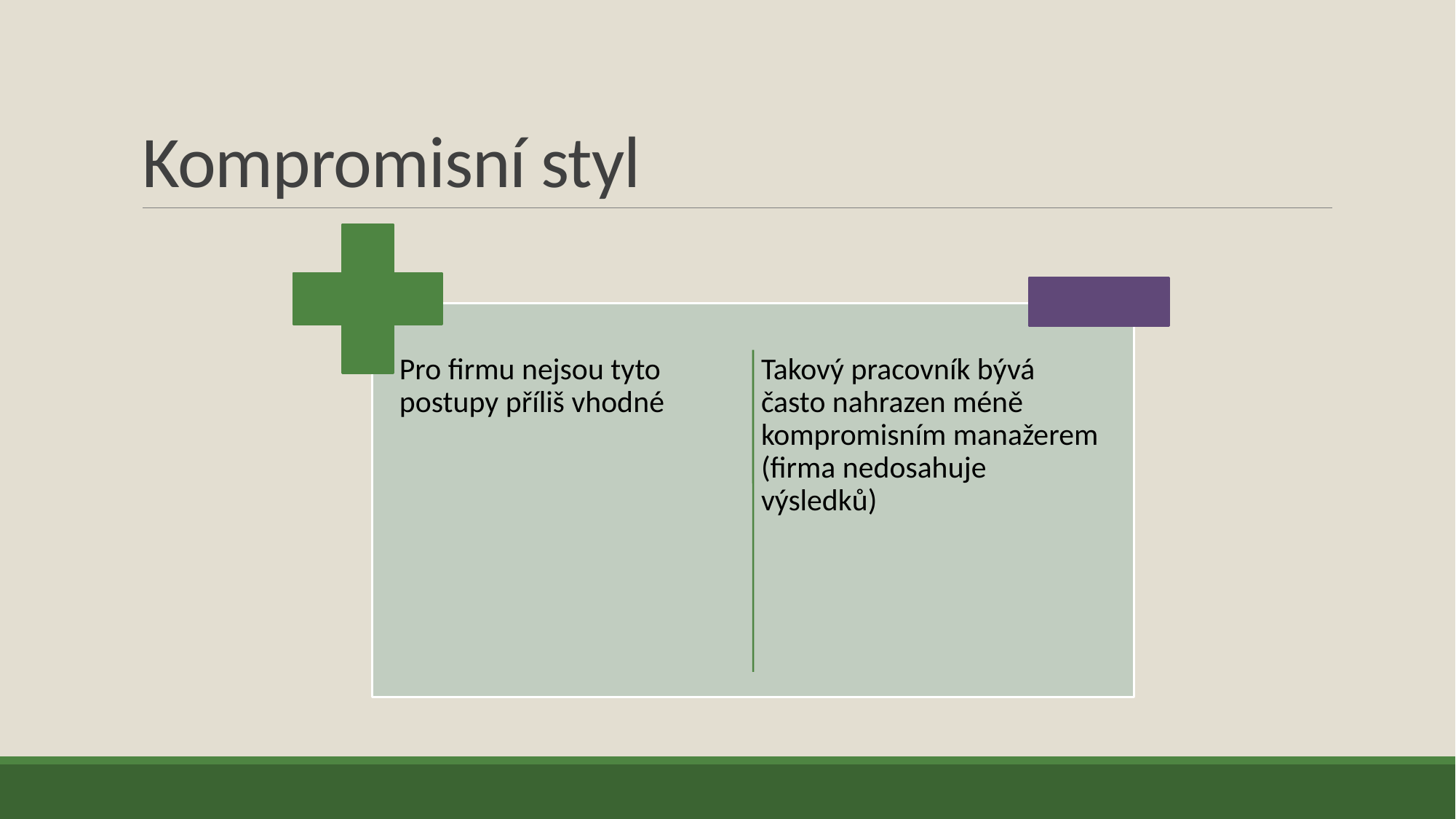

# Kompromisní styl
Pro firmu nejsou tyto postupy příliš vhodné
Takový pracovník bývá často nahrazen méně kompromisním manažerem (firma nedosahuje výsledků)